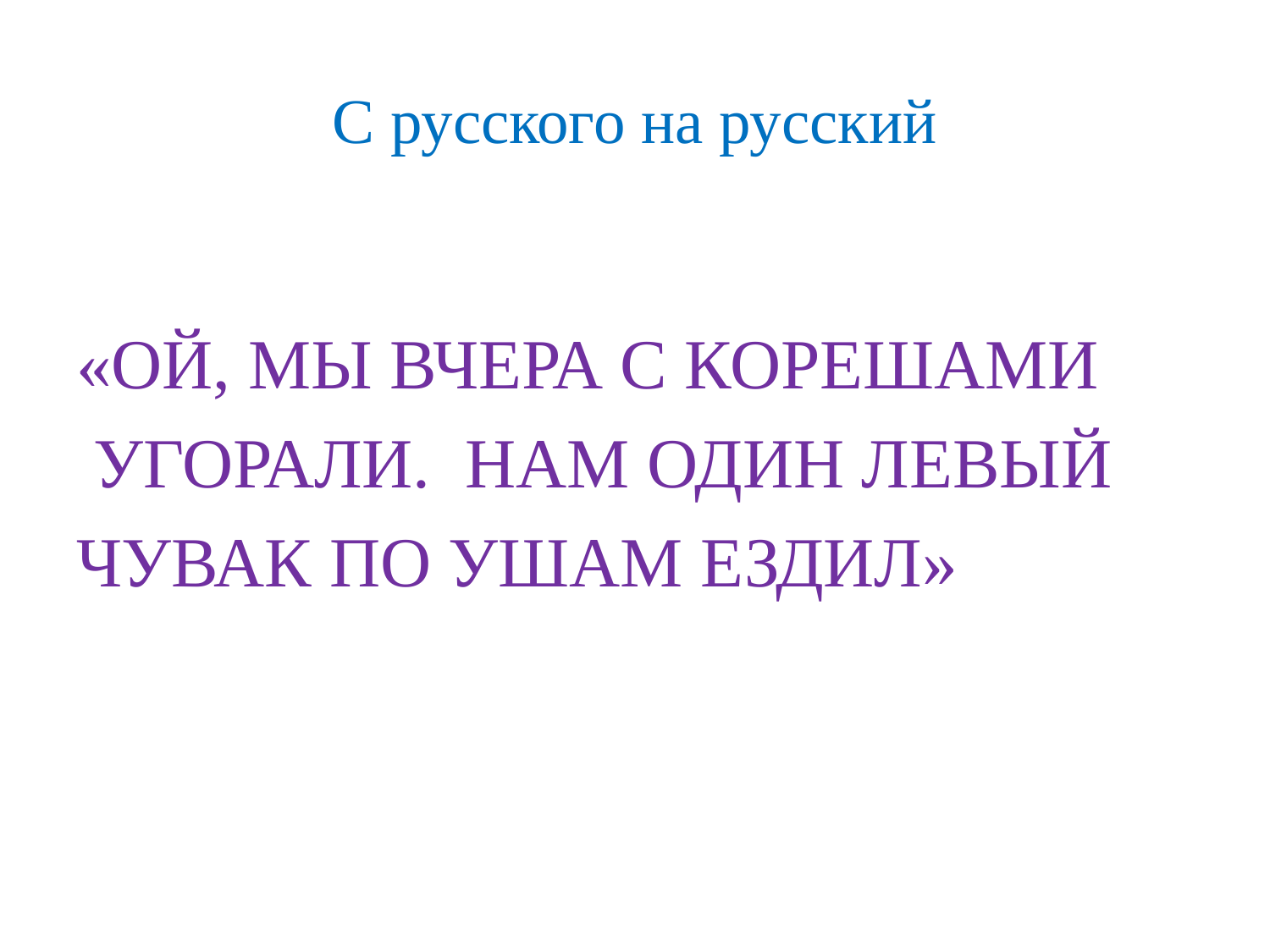

# С русского на русский

«ОЙ, МЫ ВЧЕРА С КОРЕШАМИ
 УГОРАЛИ.  НАМ ОДИН ЛЕВЫЙ
ЧУВАК ПО УШАМ ЕЗДИЛ»